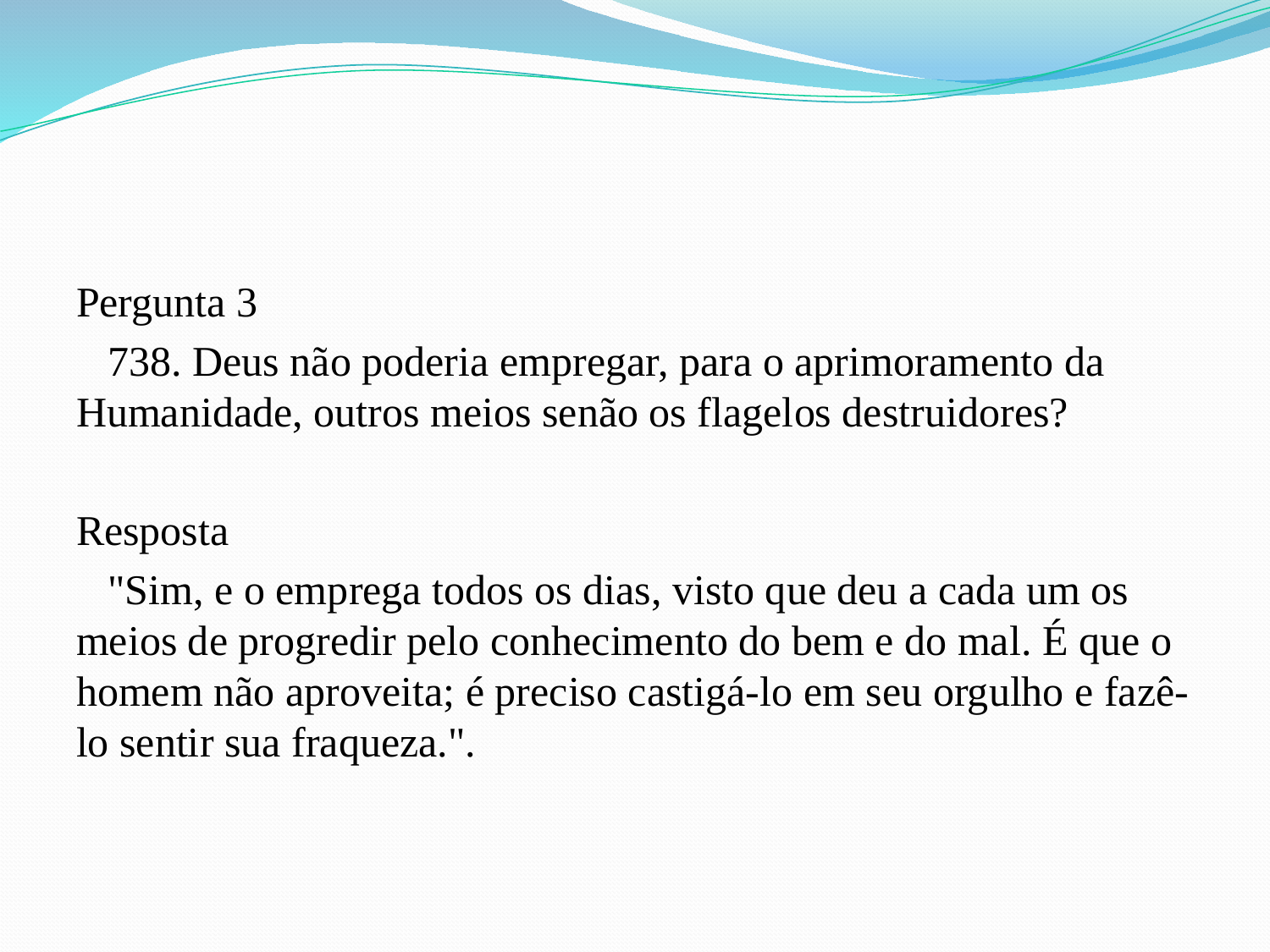

Pergunta 3
   738. Deus não poderia empregar, para o aprimoramento da Humanidade, outros meios senão os flagelos destruidores?

Resposta
   "Sim, e o emprega todos os dias, visto que deu a cada um os meios de progredir pelo conhecimento do bem e do mal. É que o homem não aproveita; é preciso castigá-lo em seu orgulho e fazê-lo sentir sua fraqueza.".